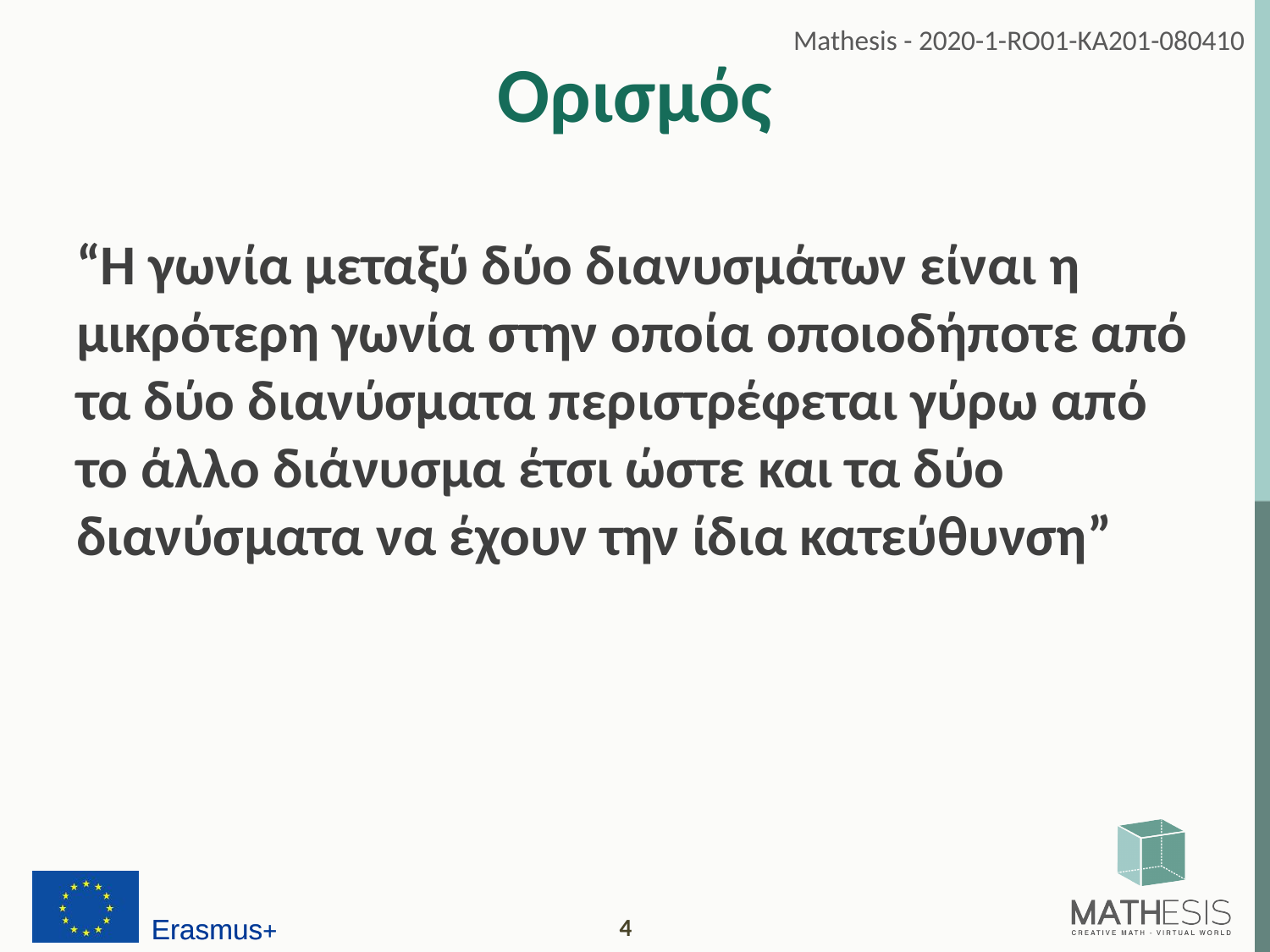

# Ορισμός
“Η γωνία μεταξύ δύο διανυσμάτων είναι η μικρότερη γωνία στην οποία οποιοδήποτε από τα δύο διανύσματα περιστρέφεται γύρω από το άλλο διάνυσμα έτσι ώστε και τα δύο διανύσματα να έχουν την ίδια κατεύθυνση”